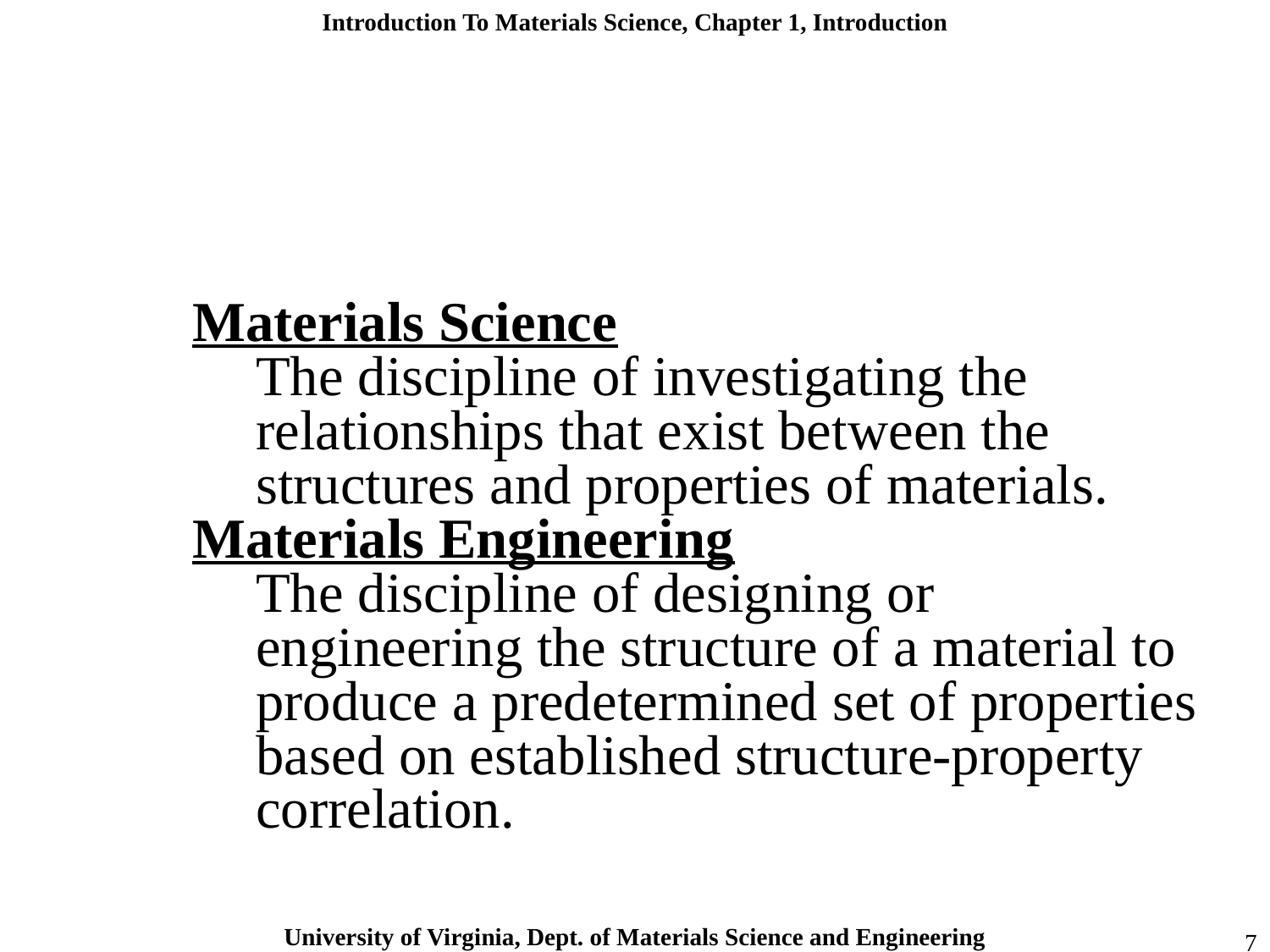

Materials Science
The discipline of investigating the relationships that exist between the structures and properties of materials.
Materials Engineering
The discipline of designing or engineering the structure of a material to produce a predetermined set of properties based on established structure-property correlation.
7